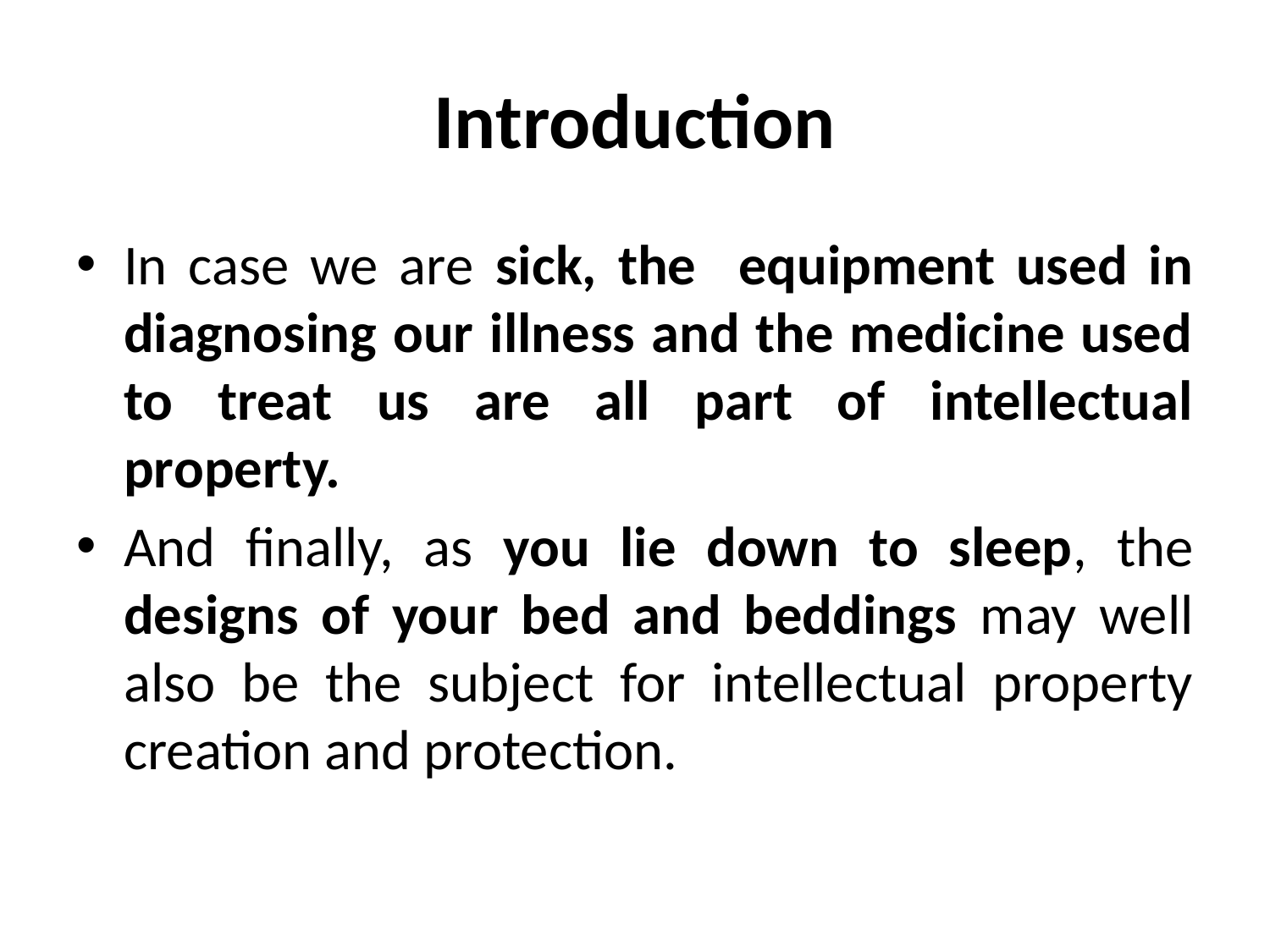

# Introduction
In case we are sick, the  equipment used in diagnosing our illness and the medicine used to treat us are all part of intellectual property.
And finally, as you lie down to sleep, the designs of your bed and beddings may well also be the subject for intellectual property creation and protection.